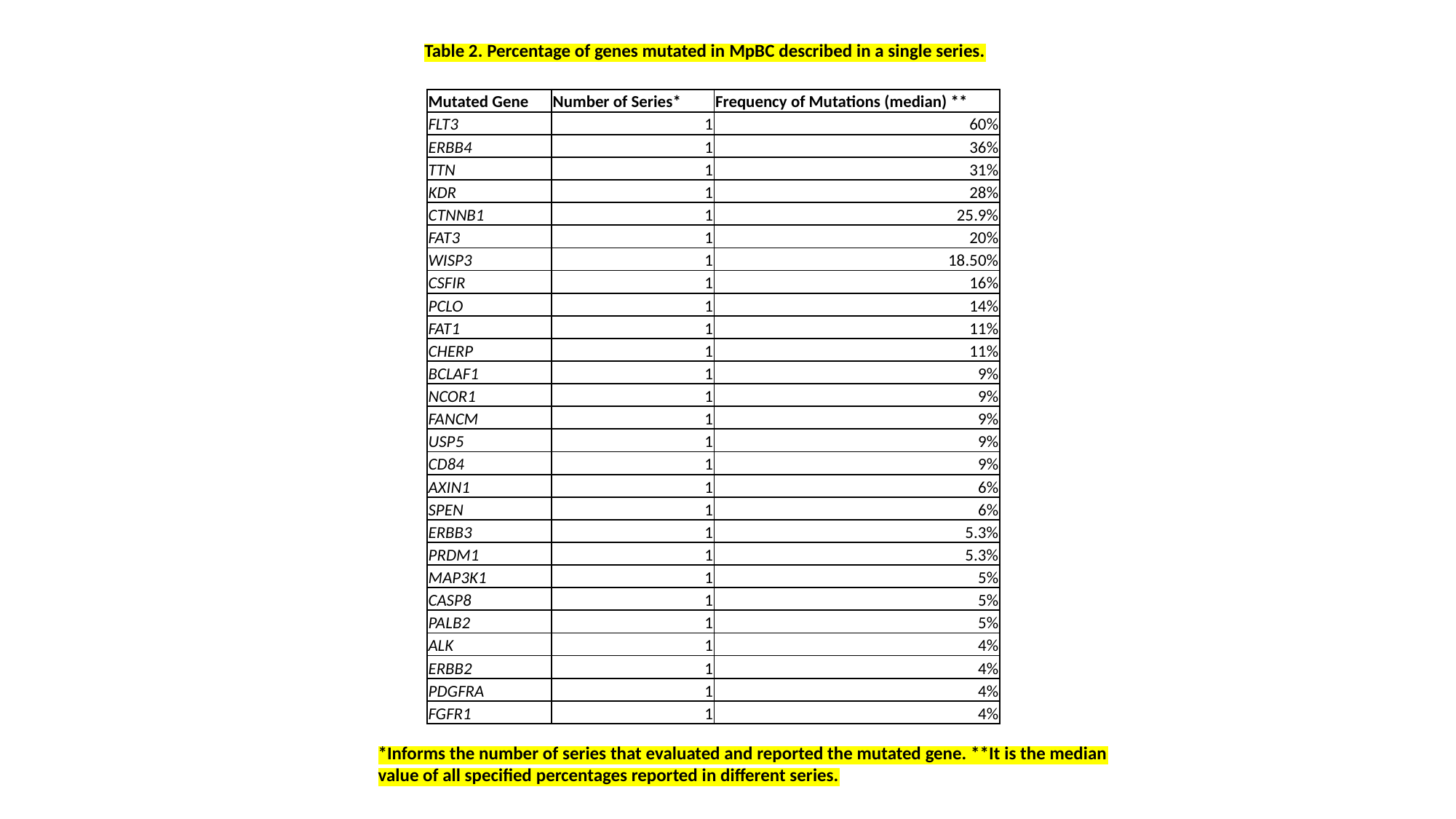

Table 2. Percentage of genes mutated in MpBC described in a single series.
| Mutated Gene | Number of Series\* | Frequency of Mutations (median) \*\* |
| --- | --- | --- |
| FLT3 | 1 | 60% |
| ERBB4 | 1 | 36% |
| TTN | 1 | 31% |
| KDR | 1 | 28% |
| CTNNB1 | 1 | 25.9% |
| FAT3 | 1 | 20% |
| WISP3 | 1 | 18.50% |
| CSFIR | 1 | 16% |
| PCLO | 1 | 14% |
| FAT1 | 1 | 11% |
| CHERP | 1 | 11% |
| BCLAF1 | 1 | 9% |
| NCOR1 | 1 | 9% |
| FANCM | 1 | 9% |
| USP5 | 1 | 9% |
| CD84 | 1 | 9% |
| AXIN1 | 1 | 6% |
| SPEN | 1 | 6% |
| ERBB3 | 1 | 5.3% |
| PRDM1 | 1 | 5.3% |
| MAP3K1 | 1 | 5% |
| CASP8 | 1 | 5% |
| PALB2 | 1 | 5% |
| ALK | 1 | 4% |
| ERBB2 | 1 | 4% |
| PDGFRA | 1 | 4% |
| FGFR1 | 1 | 4% |
*Informs the number of series that evaluated and reported the mutated gene. **It is the median value of all specified percentages reported in different series.